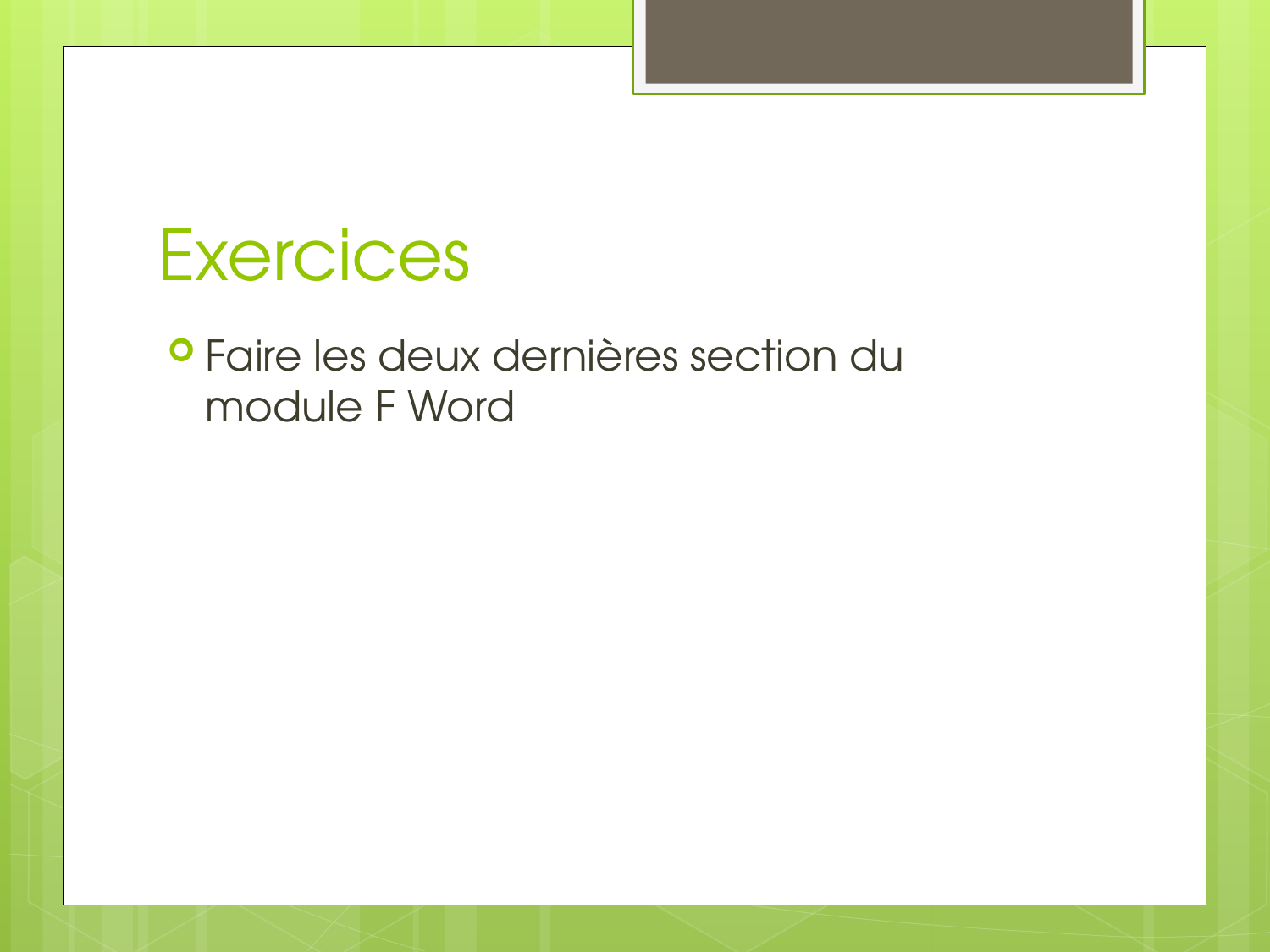

# Exercices
Faire les deux dernières section du module F Word